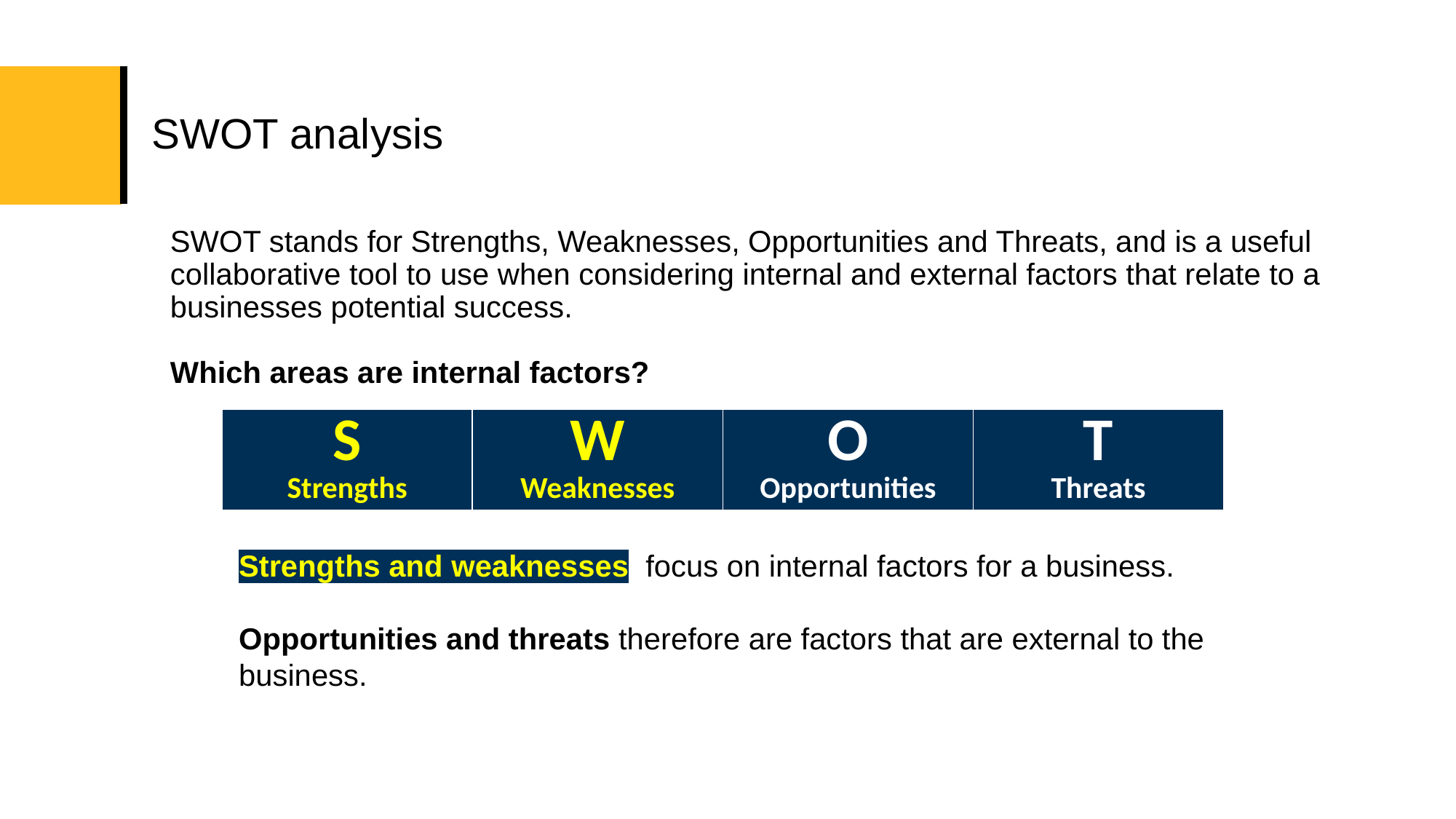

# SWOT analysis
SWOT stands for Strengths, Weaknesses, Opportunities and Threats, and is a useful collaborative tool to use when considering internal and external factors that relate to a businesses potential success.
Which areas are internal factors?
| S Strengths | W Weaknesses | O Opportunities | T Threats |
| --- | --- | --- | --- |
Strengths and weaknesses  focus on internal factors for a business.
Opportunities and threats therefore are factors that are external to the business.